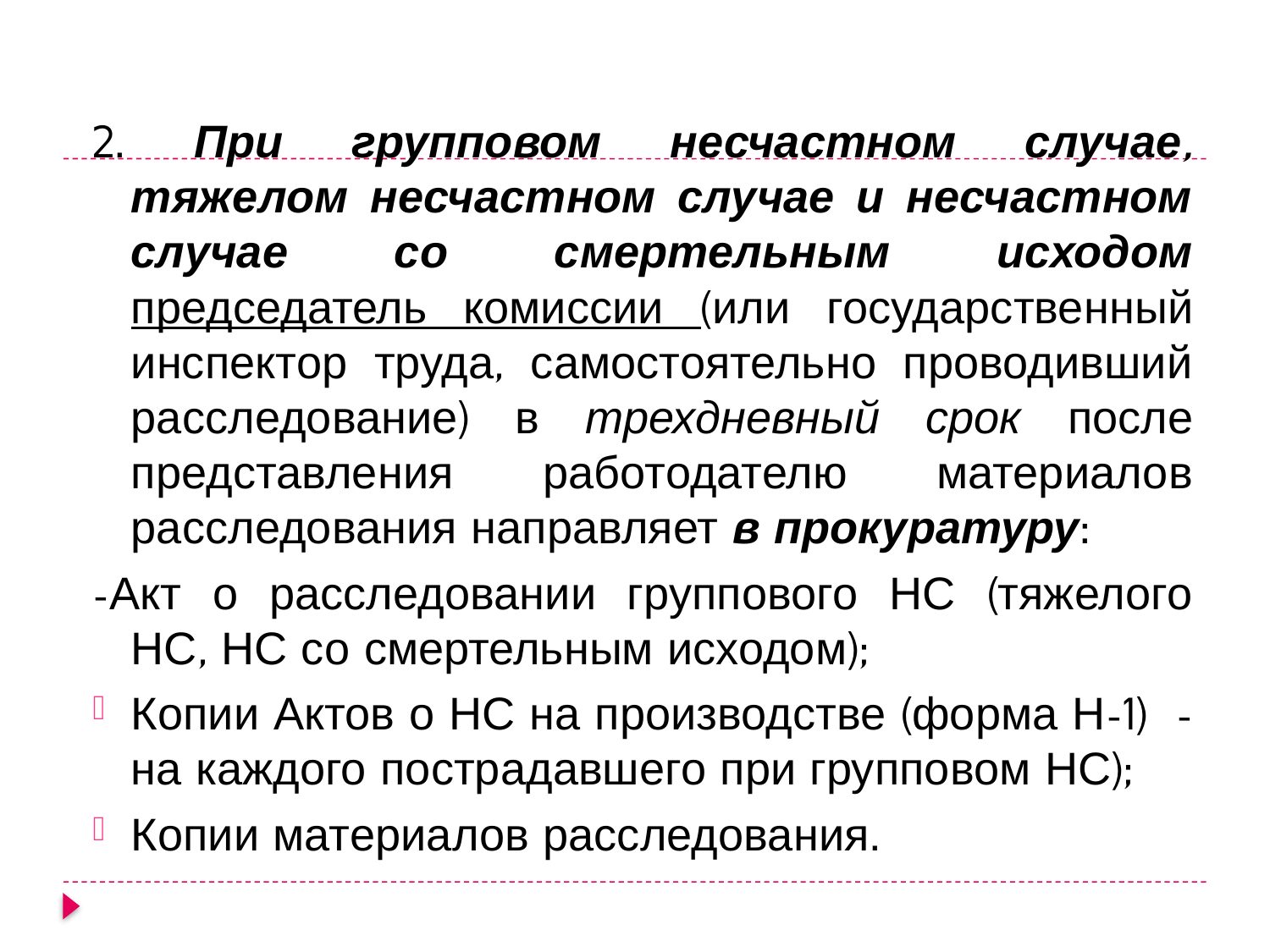

2. При групповом несчастном случае, тяжелом несчастном случае и несчастном случае со смертельным исходом председатель комиссии (или государственный инспектор труда, самостоятельно проводивший расследование) в трехдневный срок после представления работодателю материалов расследования направляет в прокуратуру:
-Акт о расследовании группового НС (тяжелого НС, НС со смертельным исходом);
Копии Актов о НС на производстве (форма Н-1)  - на каждого пострадавшего при групповом НС);
Копии материалов расследования.